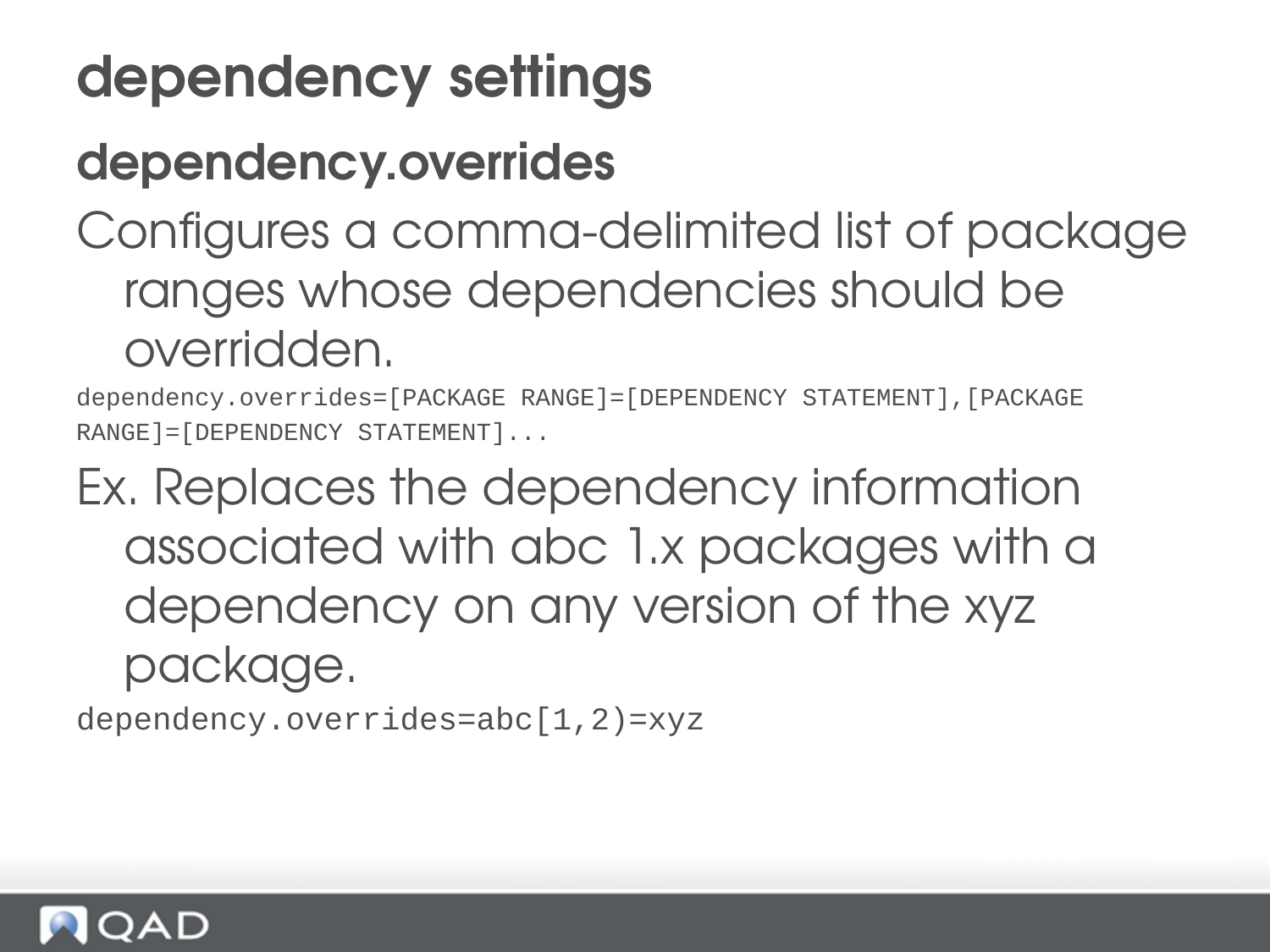

# dependency settings
dependency.overrides
Configures a comma-delimited list of package ranges whose dependencies should be overridden.
dependency.overrides=[PACKAGE RANGE]=[DEPENDENCY STATEMENT],[PACKAGE
RANGE]=[DEPENDENCY STATEMENT]...
Ex. Replaces the dependency information associated with abc 1.x packages with a dependency on any version of the xyz package.
dependency.overrides=abc[1,2)=xyz